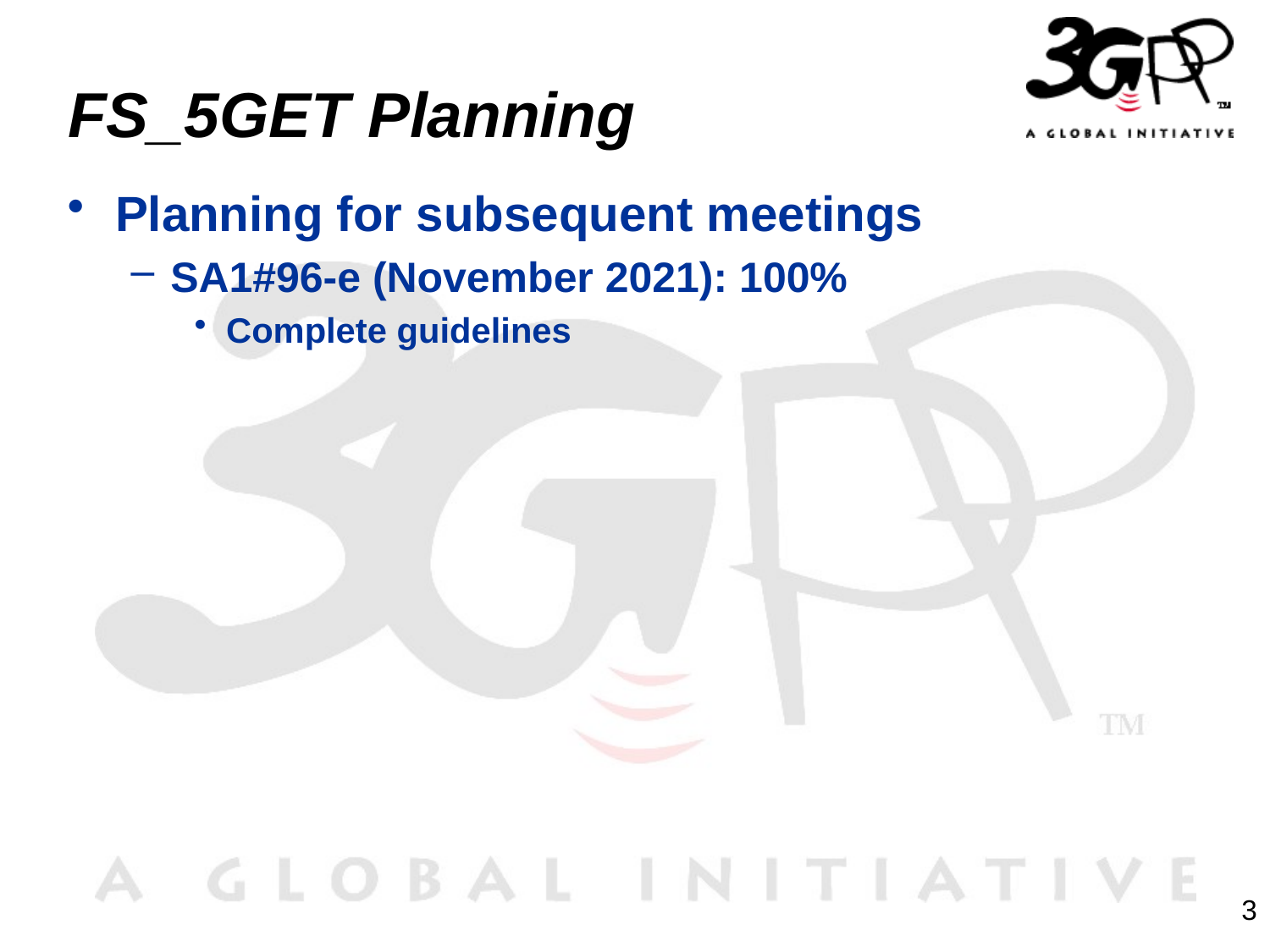

# FS_5GET Planning
Planning for subsequent meetings
SA1#96-e (November 2021): 100%
Complete guidelines
3